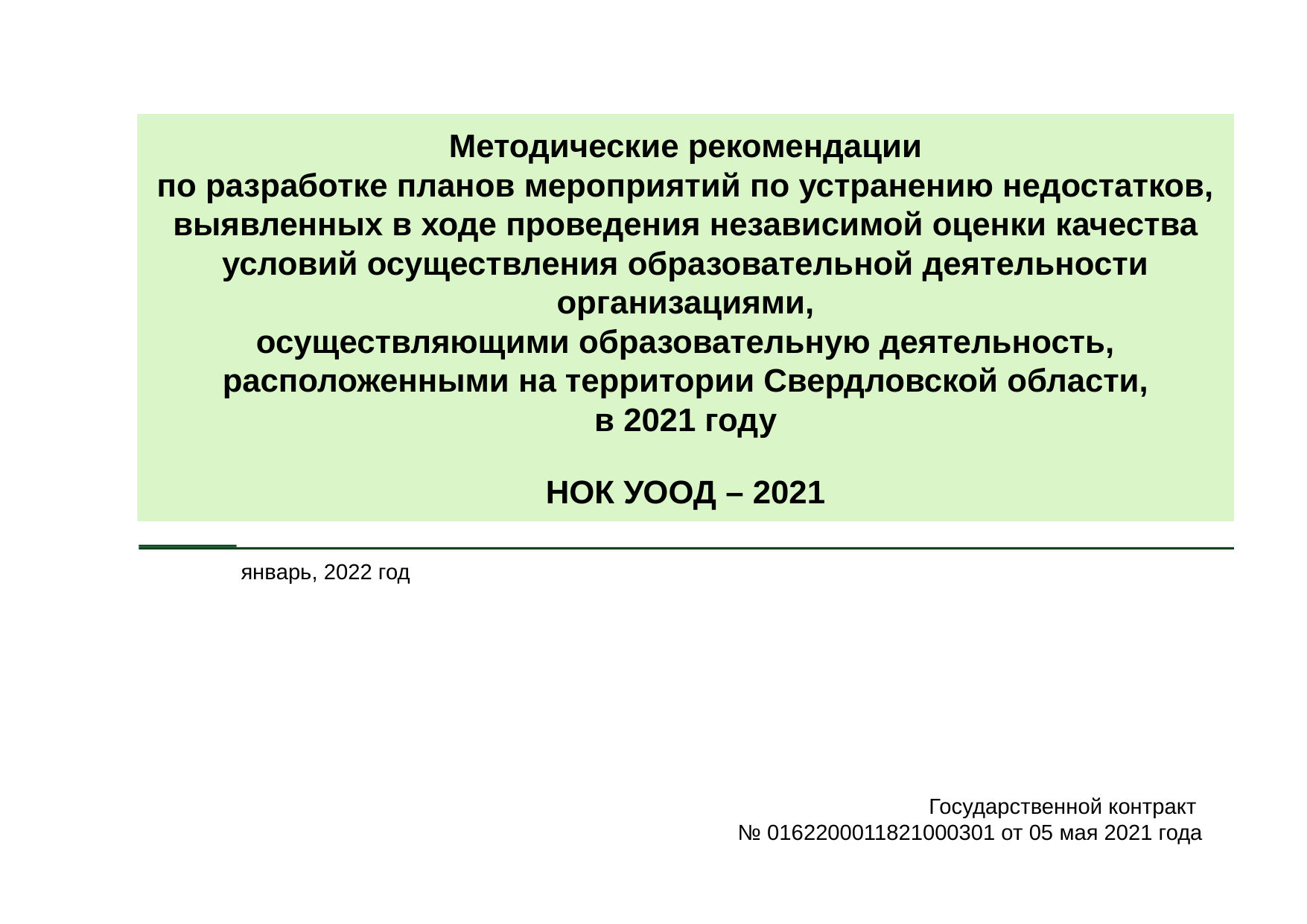

Методические рекомендации
по разработке планов мероприятий по устранению недостатков, выявленных в ходе проведения независимой оценки качества условий осуществления образовательной деятельности организациями,
осуществляющими образовательную деятельность,
расположенными на территории Свердловской области,
в 2021 году
НОК УООД – 2021

январь, 2022 год

Государственной контракт
№ 0162200011821000301 от 05 мая 2021 года